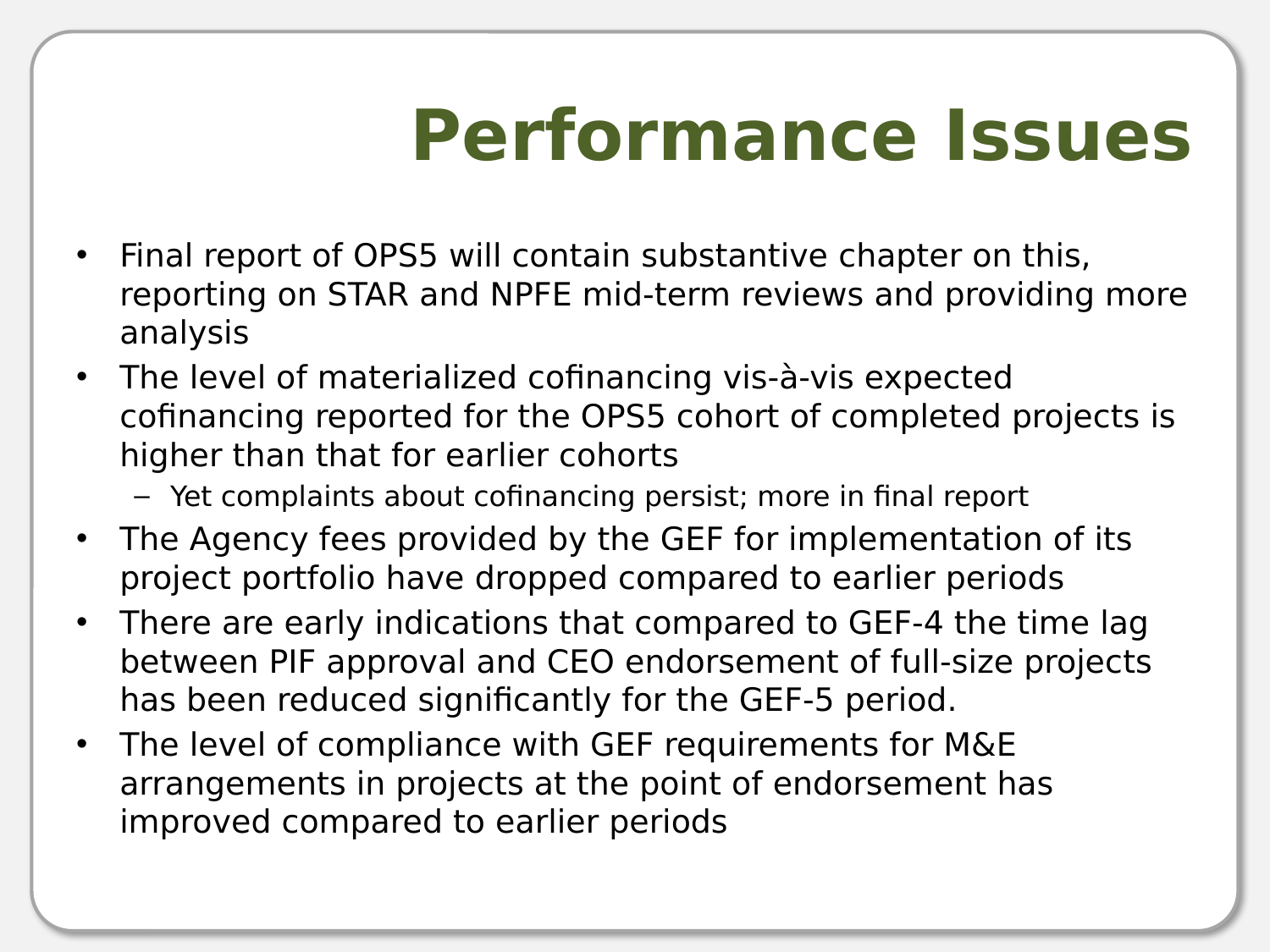

# Performance Issues
Final report of OPS5 will contain substantive chapter on this, reporting on STAR and NPFE mid-term reviews and providing more analysis
The level of materialized cofinancing vis-à-vis expected cofinancing reported for the OPS5 cohort of completed projects is higher than that for earlier cohorts
Yet complaints about cofinancing persist; more in final report
The Agency fees provided by the GEF for implementation of its project portfolio have dropped compared to earlier periods
There are early indications that compared to GEF-4 the time lag between PIF approval and CEO endorsement of full-size projects has been reduced significantly for the GEF-5 period.
The level of compliance with GEF requirements for M&E arrangements in projects at the point of endorsement has improved compared to earlier periods